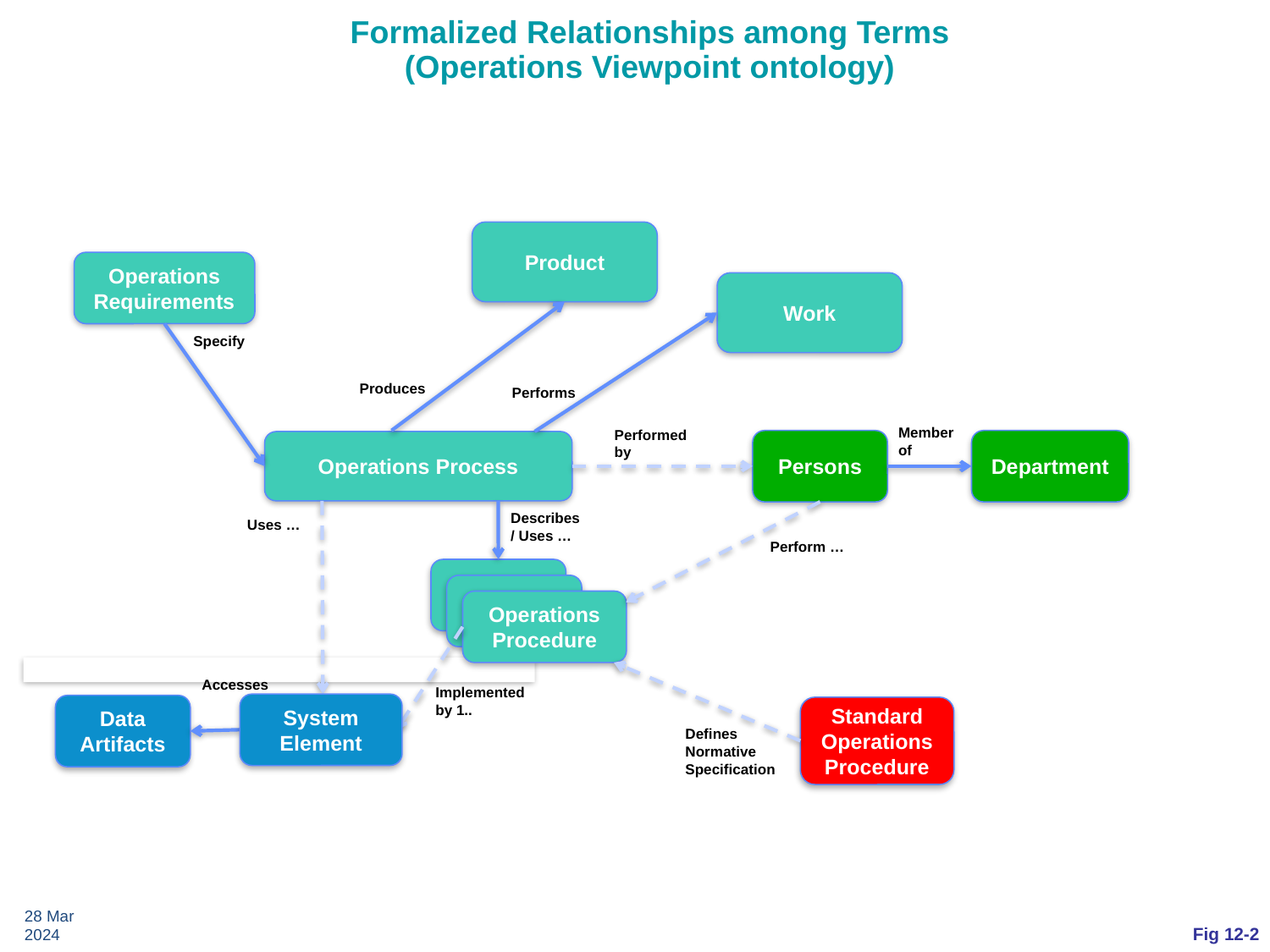

# Formalized Relationships among Terms (Operations Viewpoint ontology)
Product
Operations
Requirements
Work
Specify
Produces
Performs
Member
of
Performed
by
Persons
Department
Operations Process
Describes / Uses …
Uses …
Perform …

Operations
Procedure

Accesses
Implemented by 1..
System Element
Data
Artifacts
Standard
Operations
Procedure
Defines
Normative
Specification
28 Mar 2024
Fig 12-2